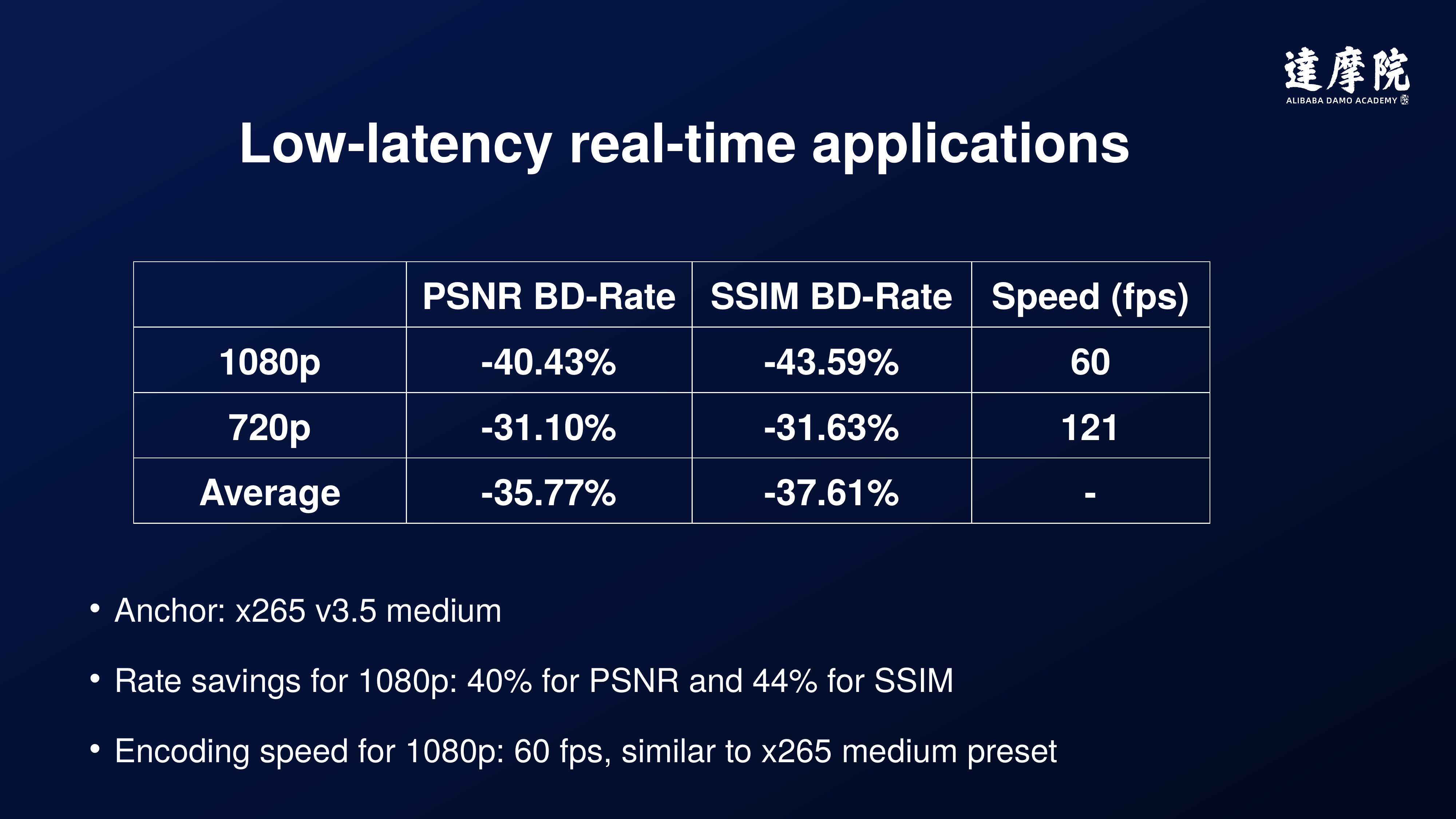

Low-latency real-time applications
|  | PSNR BD-Rate | SSIM BD-Rate | Speed (fps) |
| --- | --- | --- | --- |
| 1080p | -40.43% | -43.59% | 60 |
| 720p | -31.10% | -31.63% | 121 |
| Average | -35.77% | -37.61% | - |
Anchor: x265 v3.5 medium
Rate savings for 1080p: 40% for PSNR and 44% for SSIM
Encoding speed for 1080p: 60 fps, similar to x265 medium preset